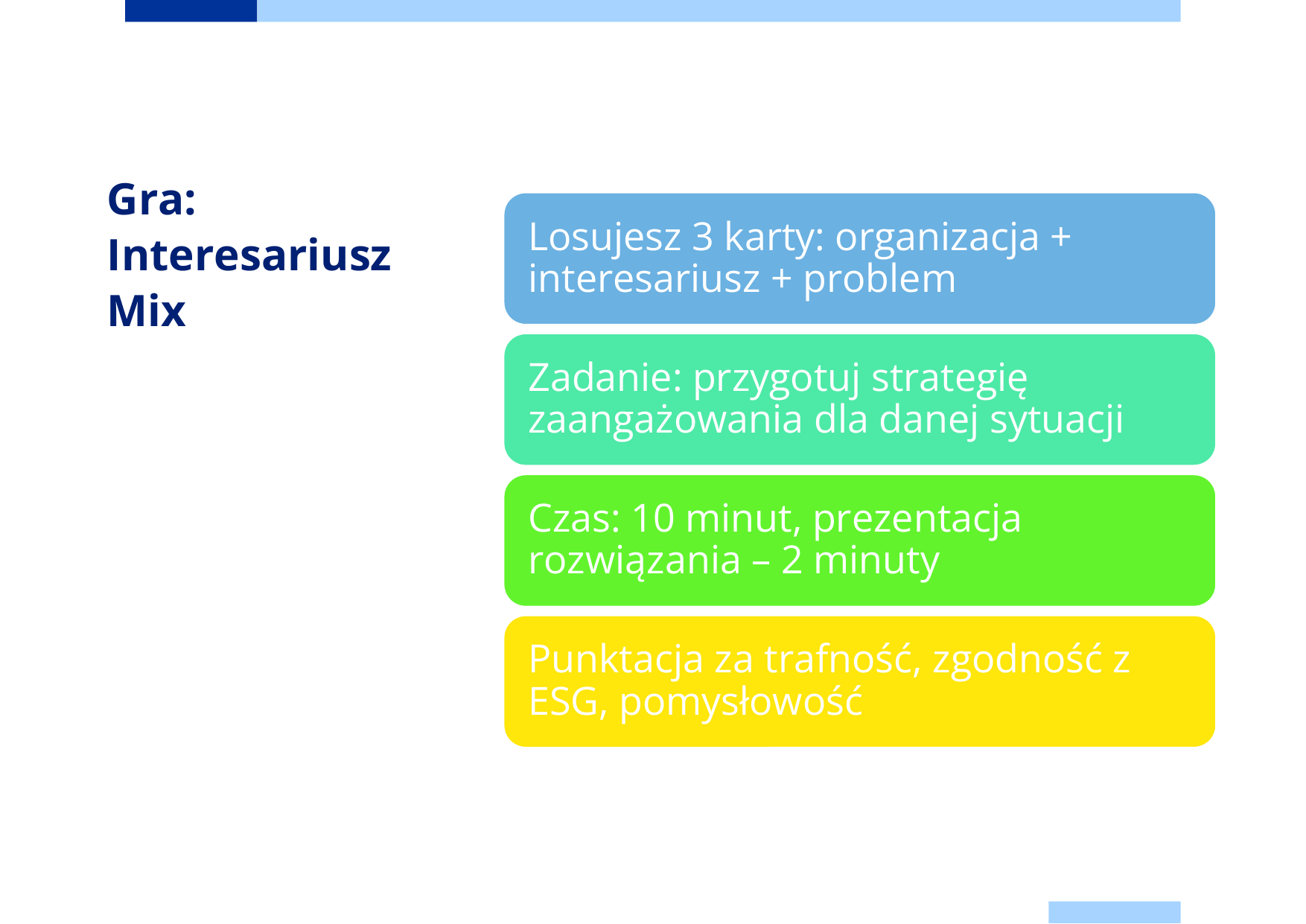

# Gra: Interesariusz Mix
Losujesz 3 karty: organizacja + interesariusz + problem
Zadanie: przygotuj strategię zaangażowania dla danej sytuacji
Czas: 10 minut, prezentacja rozwiązania – 2 minuty
Punktacja za trafność, zgodność z ESG, pomysłowość